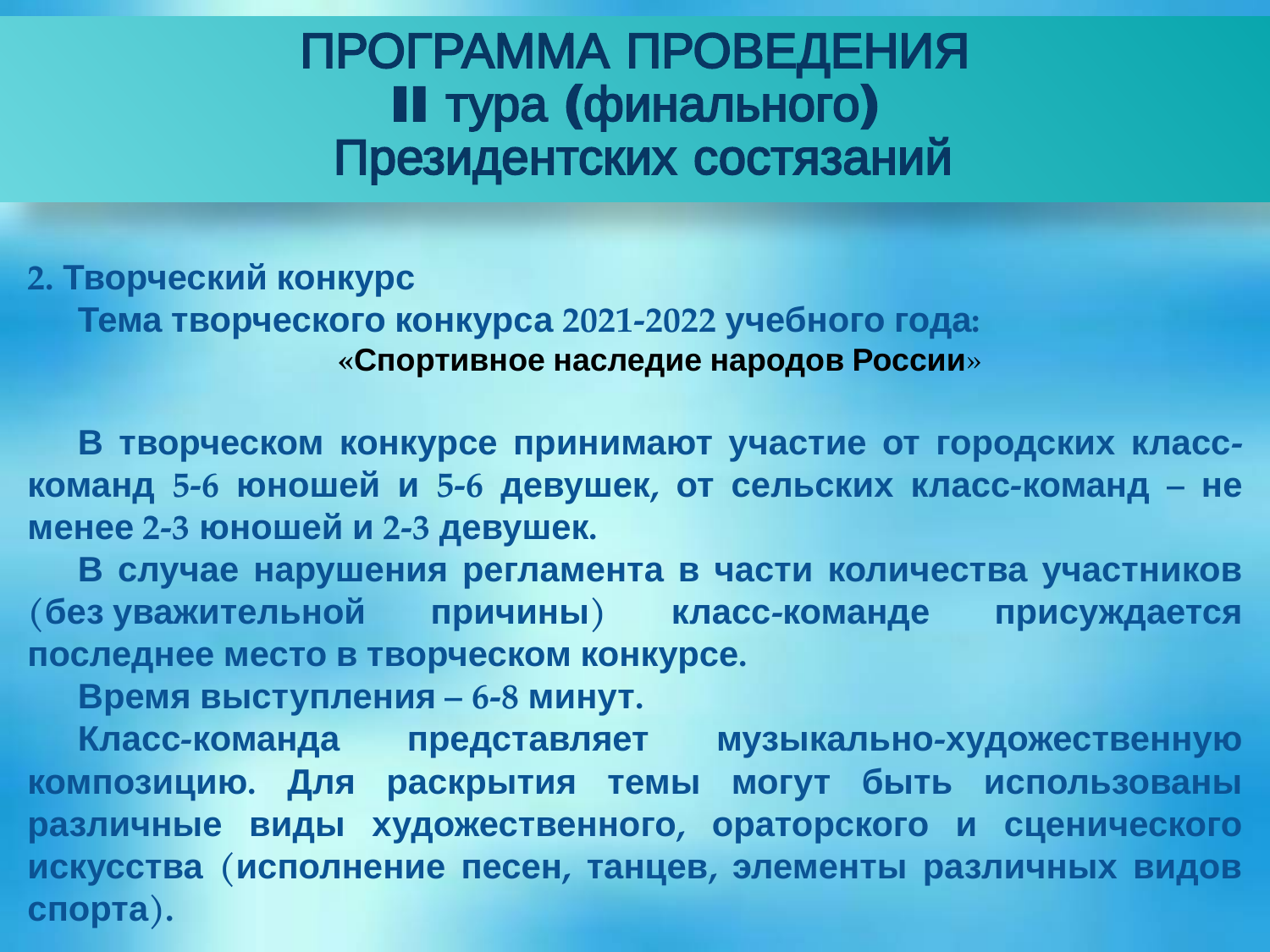

ПРОГРАММА ПРОВЕДЕНИЯ
II тура (финального)
 Президентских состязаний

2. Творческий конкурс
Тема творческого конкурса 2021-2022 учебного года:
«Спортивное наследие народов России»

В творческом конкурсе принимают участие от городских класс-команд 5‑6 юношей и 5-6 девушек, от сельских класс-команд – не менее 2‑3 юношей и 2-3 девушек.
В случае нарушения регламента в части количества участников (без уважительной причины) класс-команде присуждается последнее место в творческом конкурсе.
Время выступления – 6-8 минут.
Класс-команда представляет музыкально-художественную композицию. Для раскрытия темы могут быть использованы различные виды художественного, ораторского и сценического искусства (исполнение песен, танцев, элементы различных видов спорта).